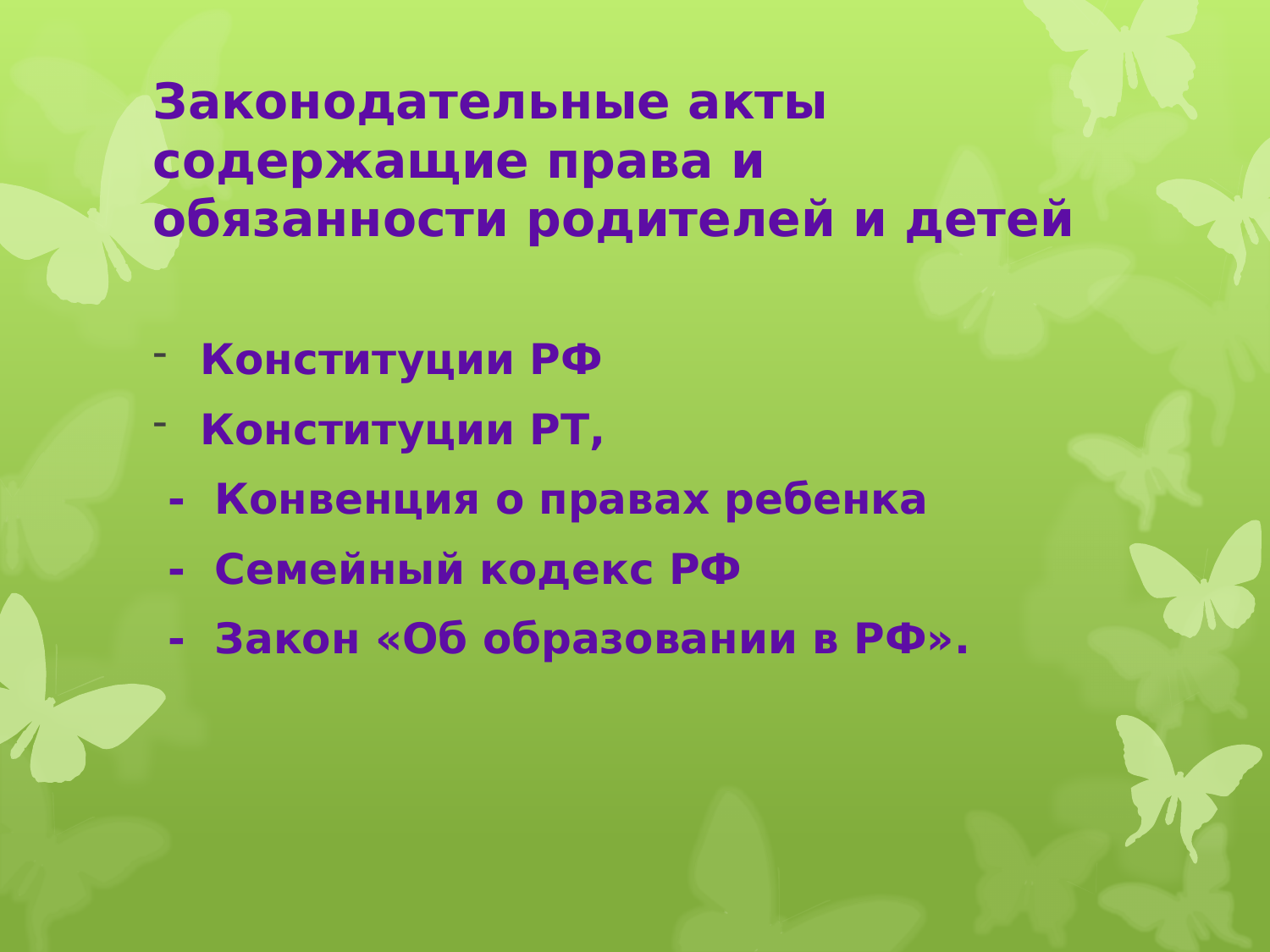

# Законодательные акты содержащие права и обязанности родителей и детей
Конституции РФ
Конституции РТ,
 -  Конвенция о правах ребенка
 -  Семейный кодекс РФ
 -  Закон «Об образовании в РФ».